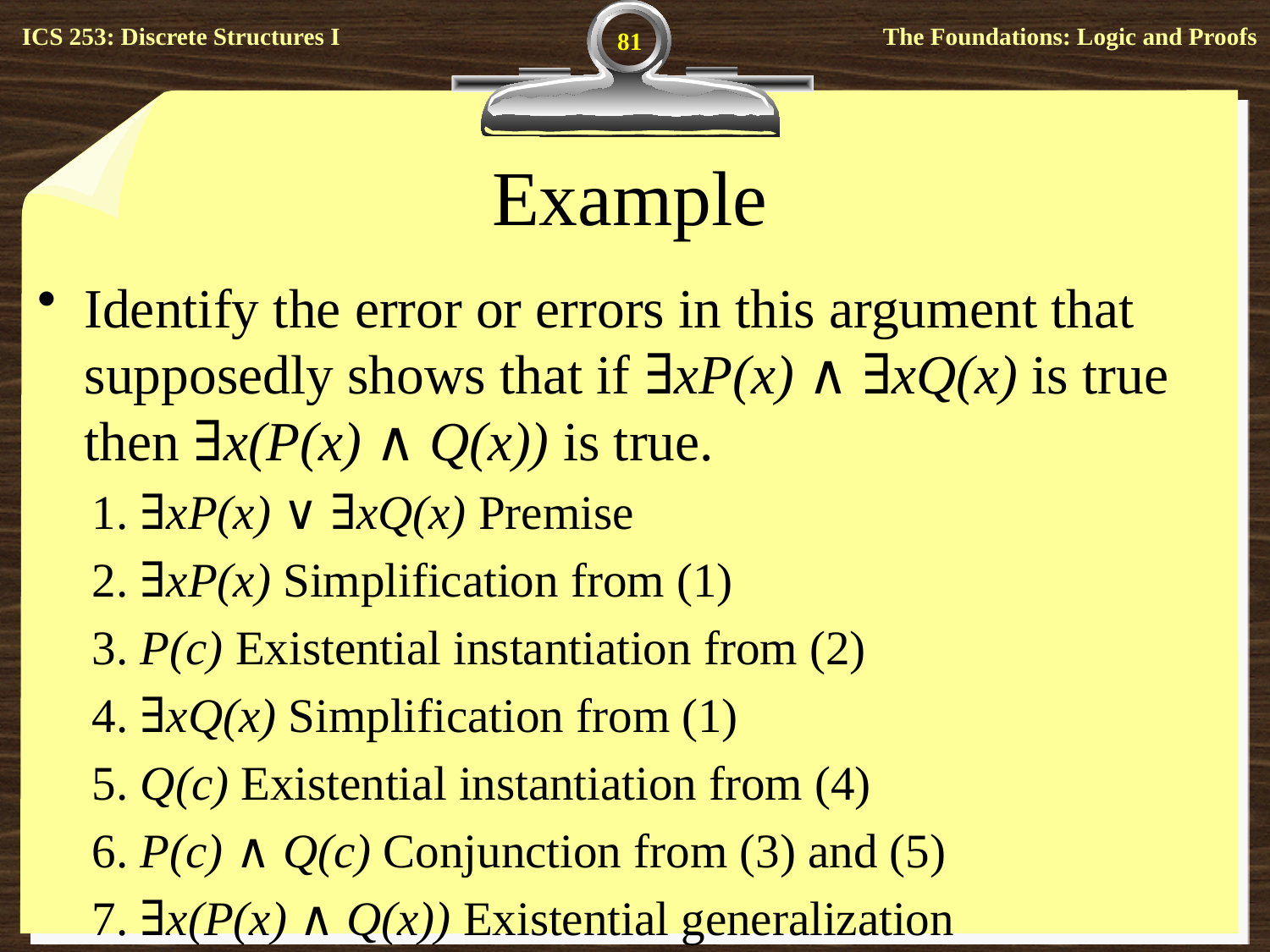

81
# Example
Identify the error or errors in this argument that supposedly shows that if ∃xP(x) ∧ ∃xQ(x) is true then ∃x(P(x) ∧ Q(x)) is true.
1. ∃xP(x) ∨ ∃xQ(x) Premise
2. ∃xP(x) Simplification from (1)
3. P(c) Existential instantiation from (2)
4. ∃xQ(x) Simplification from (1)
5. Q(c) Existential instantiation from (4)
6. P(c) ∧ Q(c) Conjunction from (3) and (5)
7. ∃x(P(x) ∧ Q(x)) Existential generalization